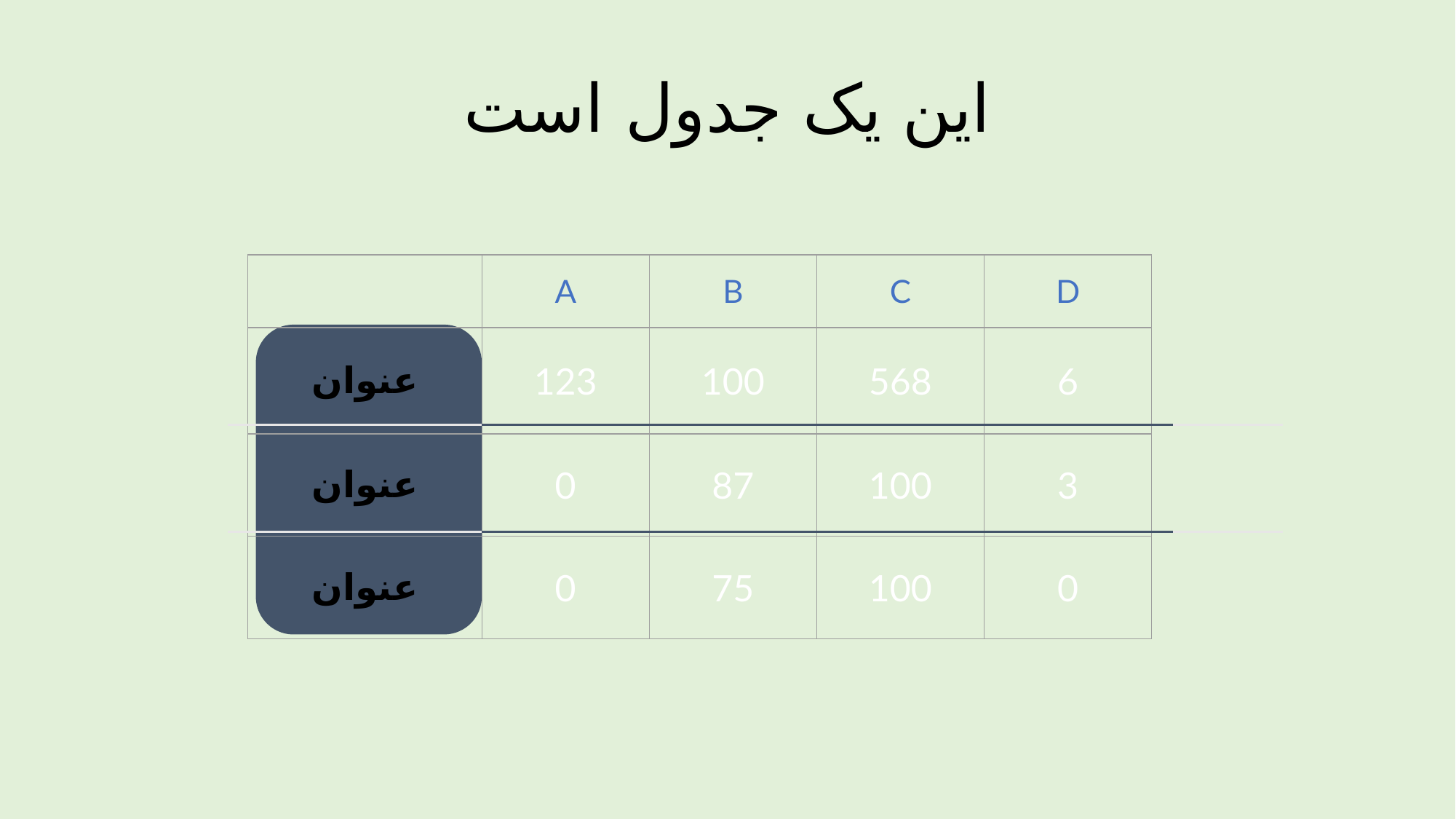

# این یک جدول است
|  | A | B | C | D |
| --- | --- | --- | --- | --- |
| عنوان | 123 | 100 | 568 | 6 |
| عنوان | 0 | 87 | 100 | 3 |
| عنوان | 0 | 75 | 100 | 0 |